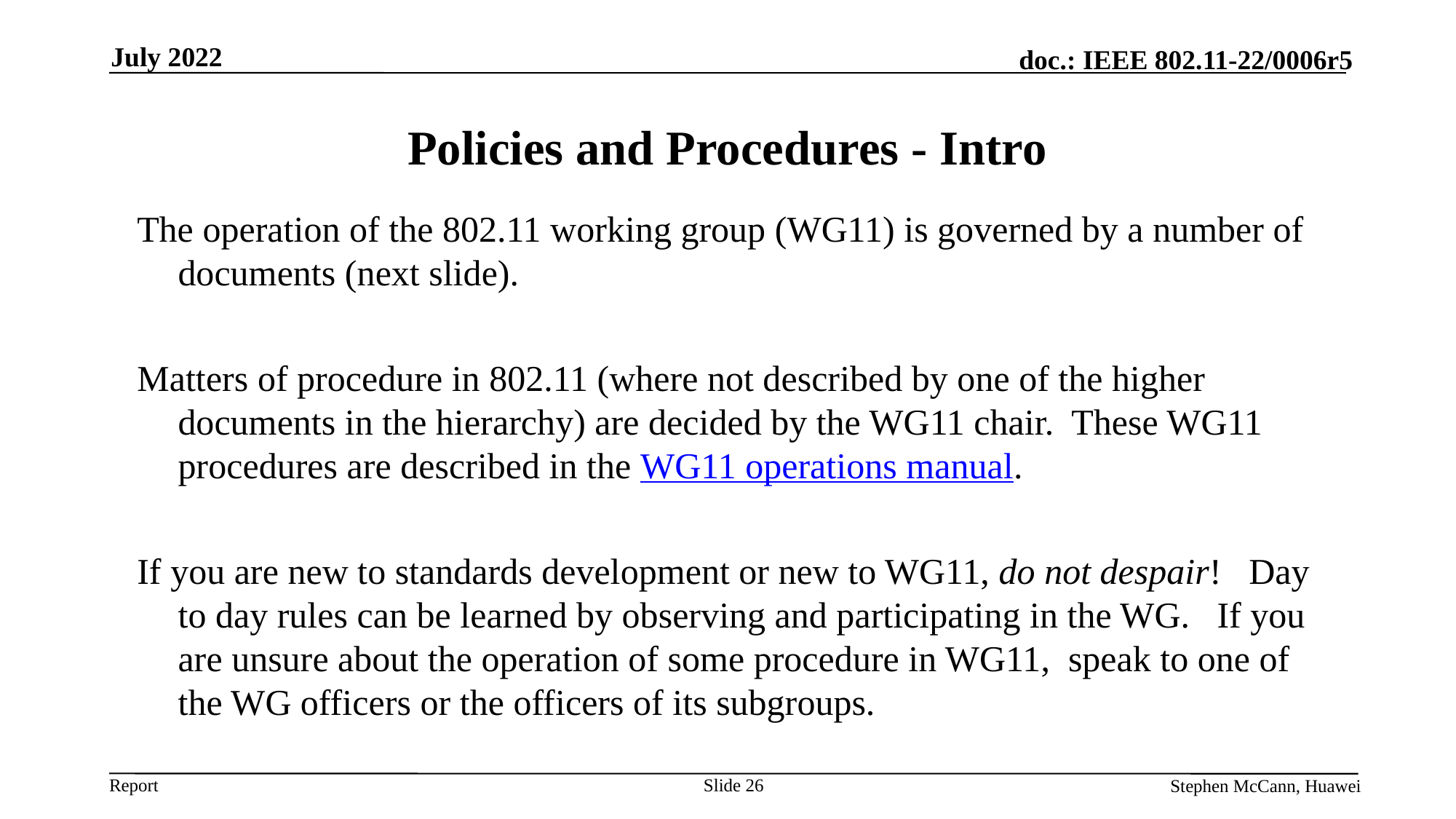

July 2022
# Policies and Procedures - Intro
The operation of the 802.11 working group (WG11) is governed by a number of documents (next slide).

Matters of procedure in 802.11 (where not described by one of the higher documents in the hierarchy) are decided by the WG11 chair.  These WG11 procedures are described in the WG11 operations manual.

If you are new to standards development or new to WG11, do not despair!   Day to day rules can be learned by observing and participating in the WG.   If you are unsure about the operation of some procedure in WG11,  speak to one of the WG officers or the officers of its subgroups.
Slide 26
Stephen McCann, Huawei